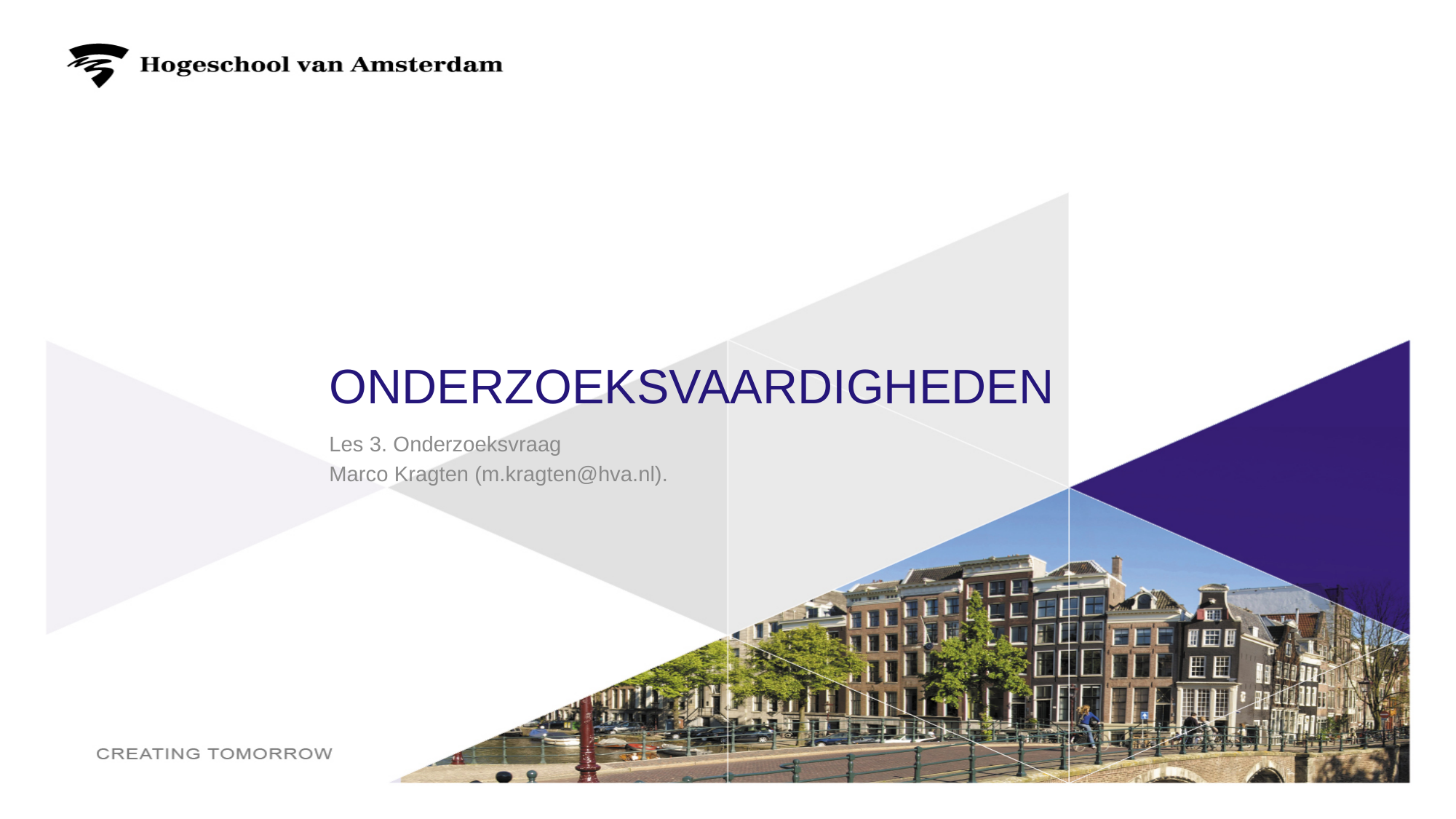

onderzoeksvaardigheden
Les 3. Onderzoeksvraag
Marco Kragten (m.kragten@hva.nl).